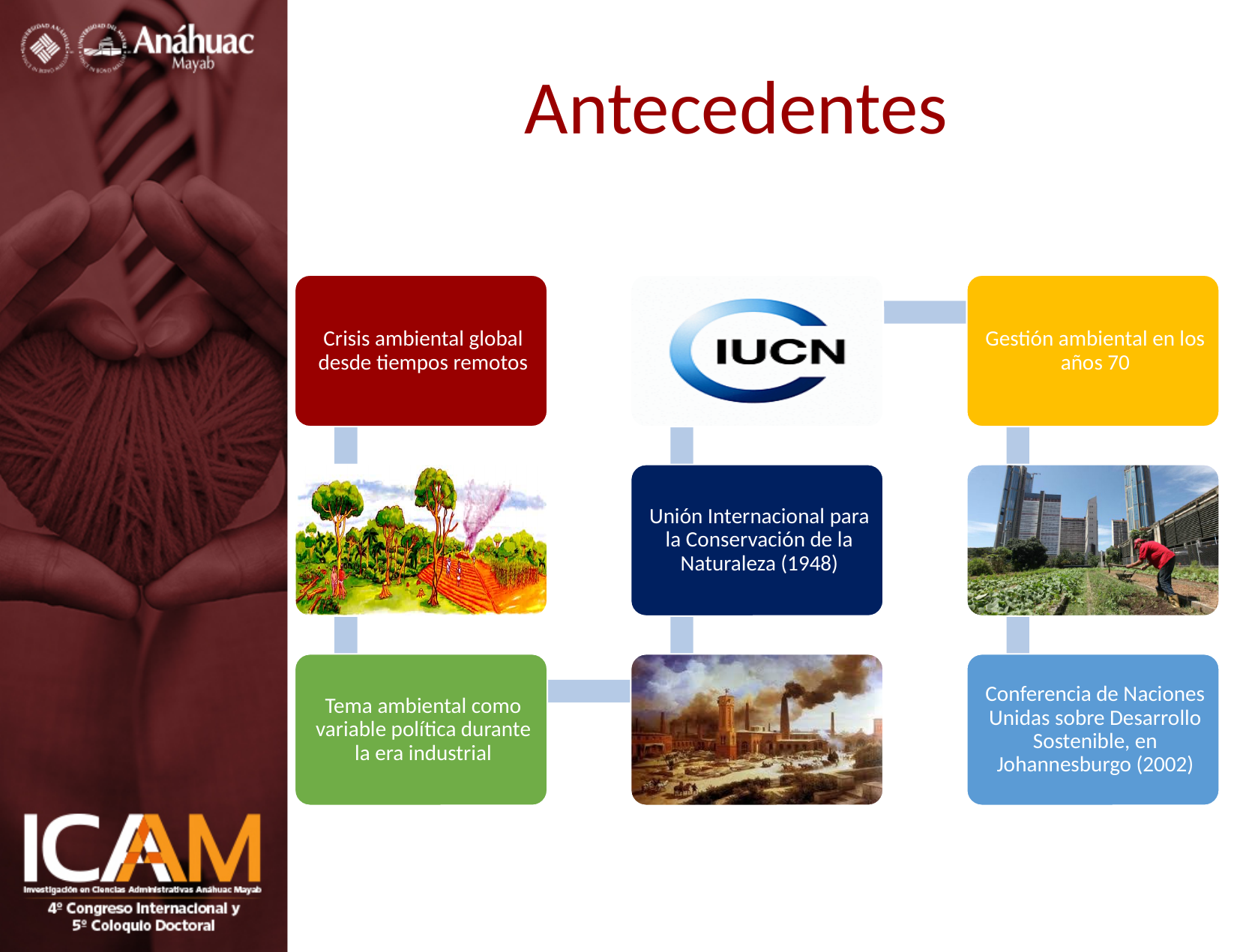

# Antecedentes
Crisis ambiental global desde tiempos remotos

Tema ambiental como variable política durante la era industrial

Unión Internacional para la Conservación de la Naturaleza (1948)

Gestión ambiental en los años 70

Conferencia de Naciones Unidas sobre Desarrollo Sostenible, en Johannesburgo (2002)